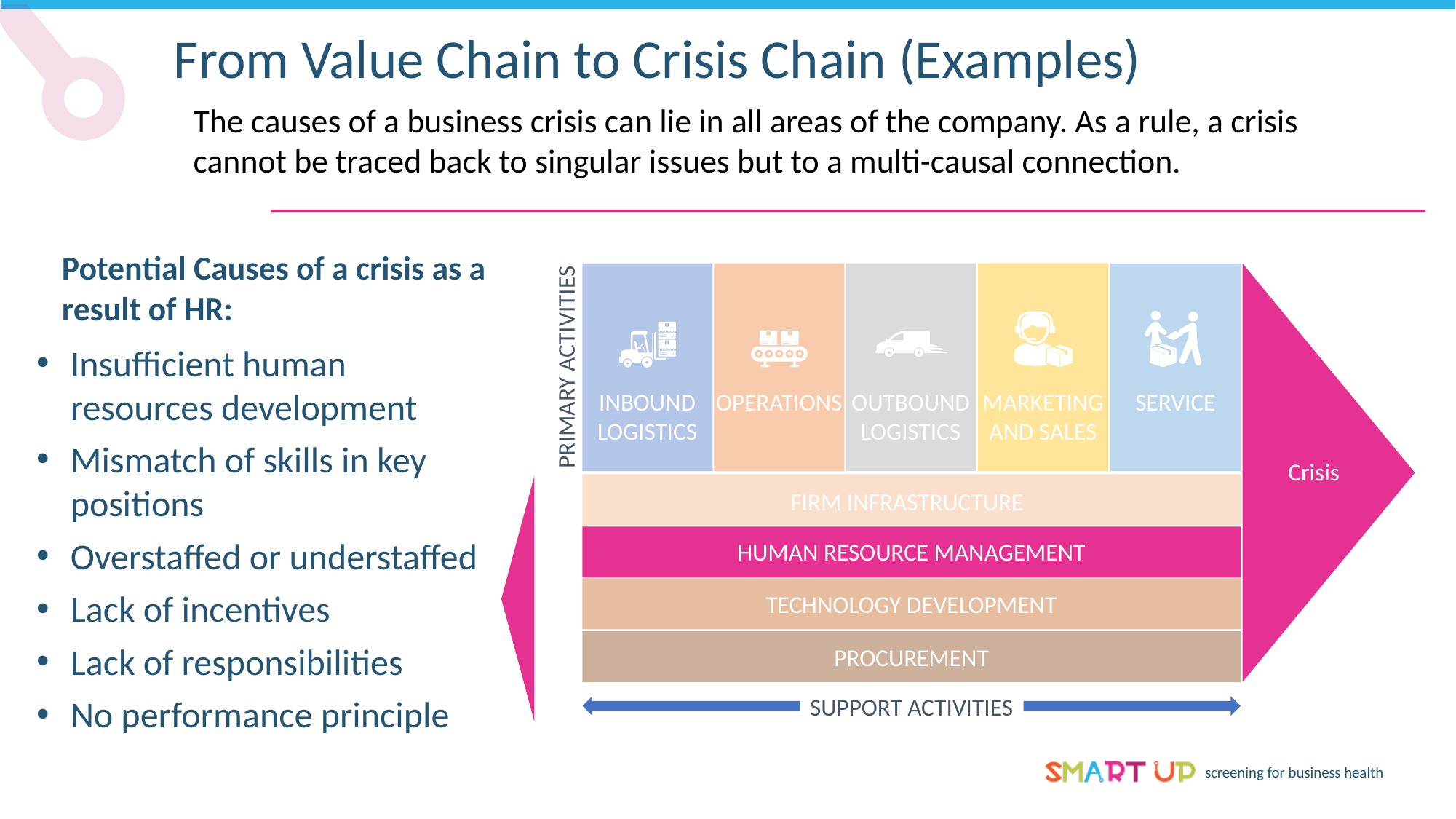

From Value Chain to Crisis Chain (Examples)
The causes of a business crisis can lie in all areas of the company. As a rule, a crisis cannot be traced back to singular issues but to a multi-causal connection.
Potential Causes of a crisis as a result of HR:

PRIMARY ACTIVITIES
OPERATIONS
INBOUND
LOGISTICS
OUTBOUND
LOGISTICS
MARKETING
AND SALES
SERVICE

Insufficient human resources development
Mismatch of skills in key positions
Overstaffed or understaffed
Lack of incentives
Lack of responsibilities
No performance principle
Crisis

FIRM INFRASTRUCTURE
FIRM INFRASTRUCTURE

HUMAN RESOURCE MANAGEMENT

TECHNOLOGY DEVELOPMENT

PROCUREMENT
SUPPORT ACTIVITIES